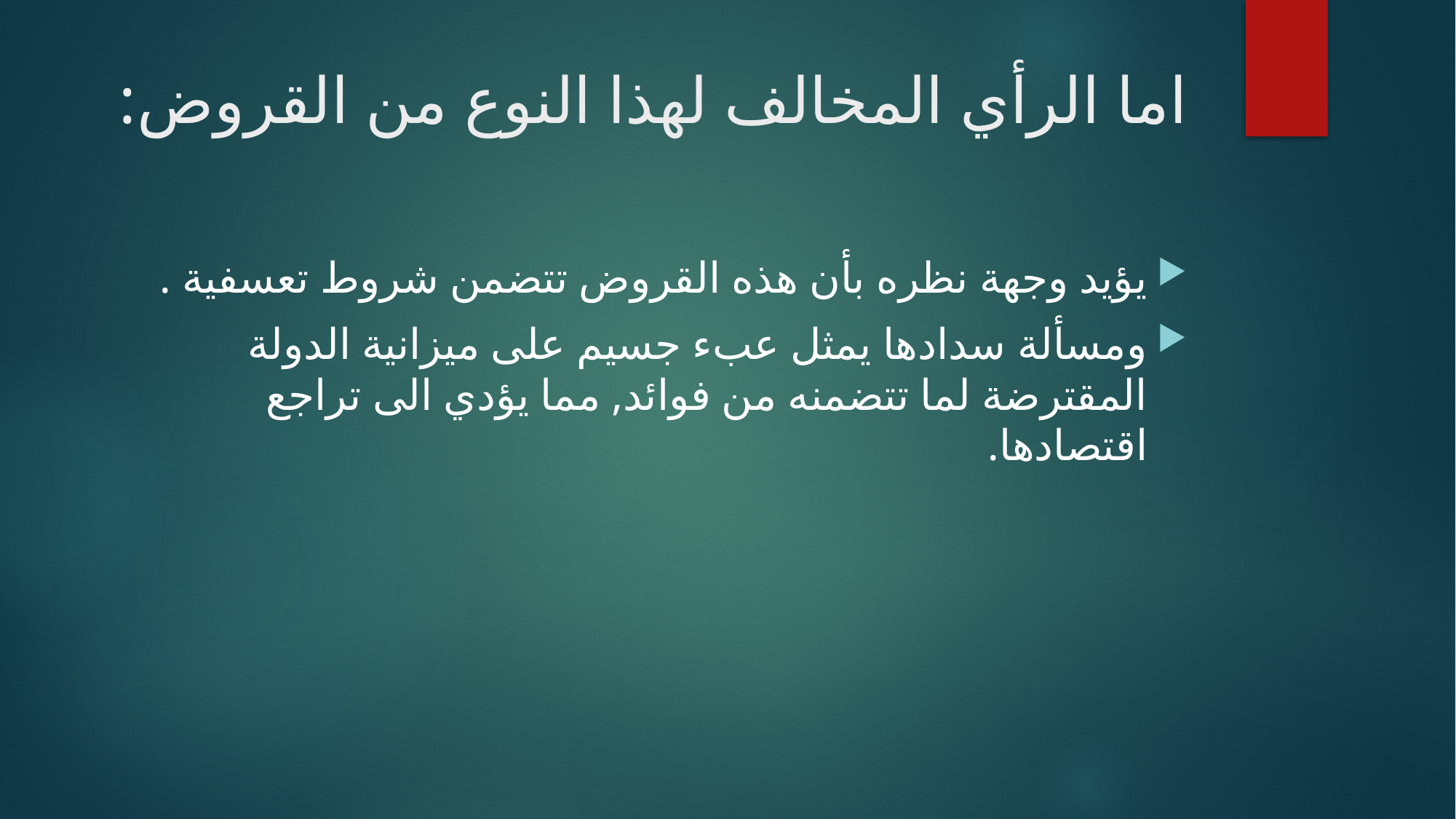

# اما الرأي المخالف لهذا النوع من القروض:
يؤيد وجهة نظره بأن هذه القروض تتضمن شروط تعسفية .
ومسألة سدادها يمثل عبء جسيم على ميزانية الدولة المقترضة لما تتضمنه من فوائد, مما يؤدي الى تراجع اقتصادها.